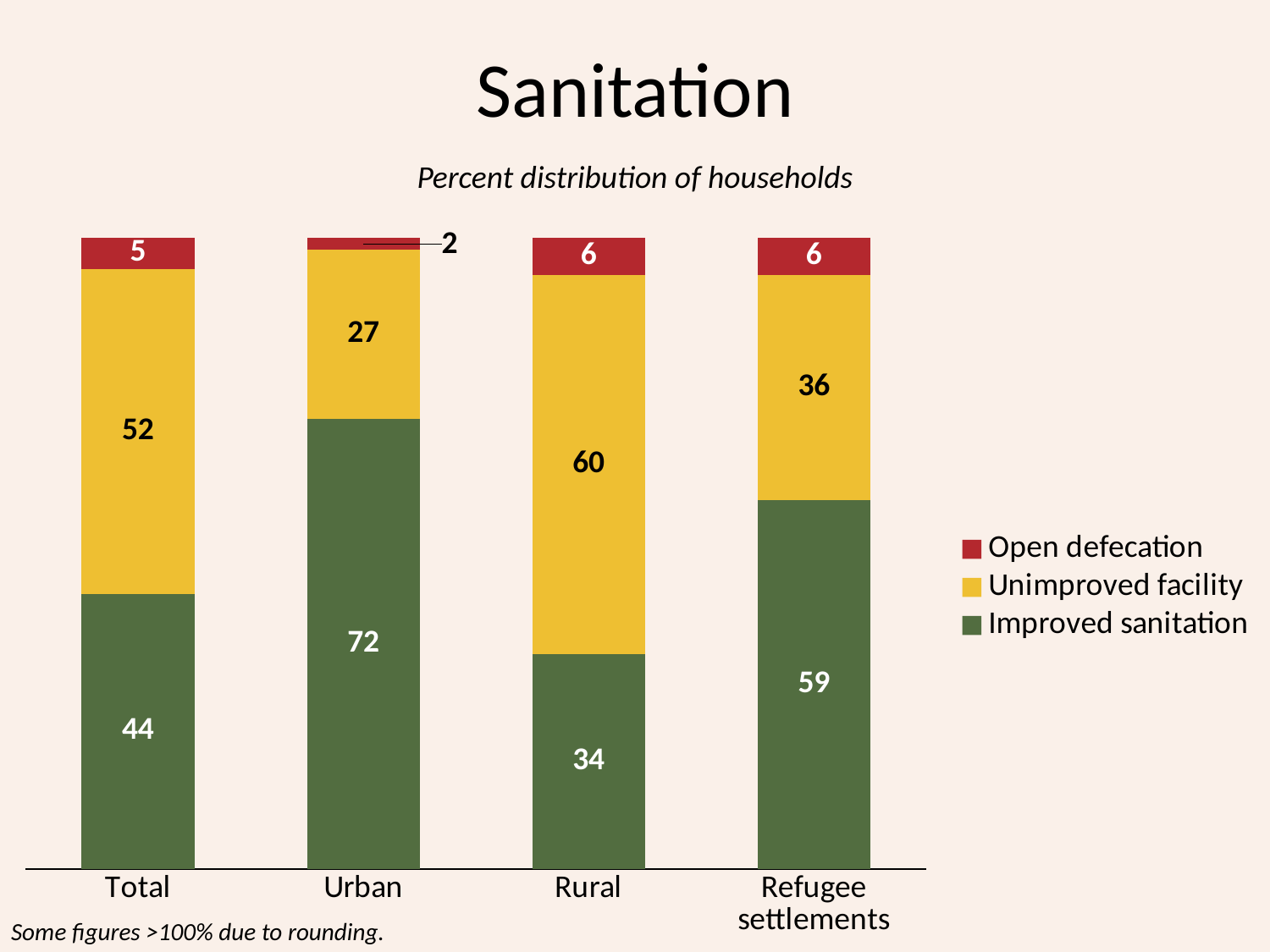

# Sanitation
Percent distribution of households

### Chart

| Category | Improved sanitation | Unimproved facility | Open defecation |
|---|---|---|---|
| Total | 44.0 | 52.0 | 5.0 |
| Urban | 72.0 | 27.0 | 2.0 |
| Rural | 34.0 | 60.0 | 6.0 |
| Refugee settlements | 59.0 | 36.0 | 6.0 |
Some figures >100% due to rounding.